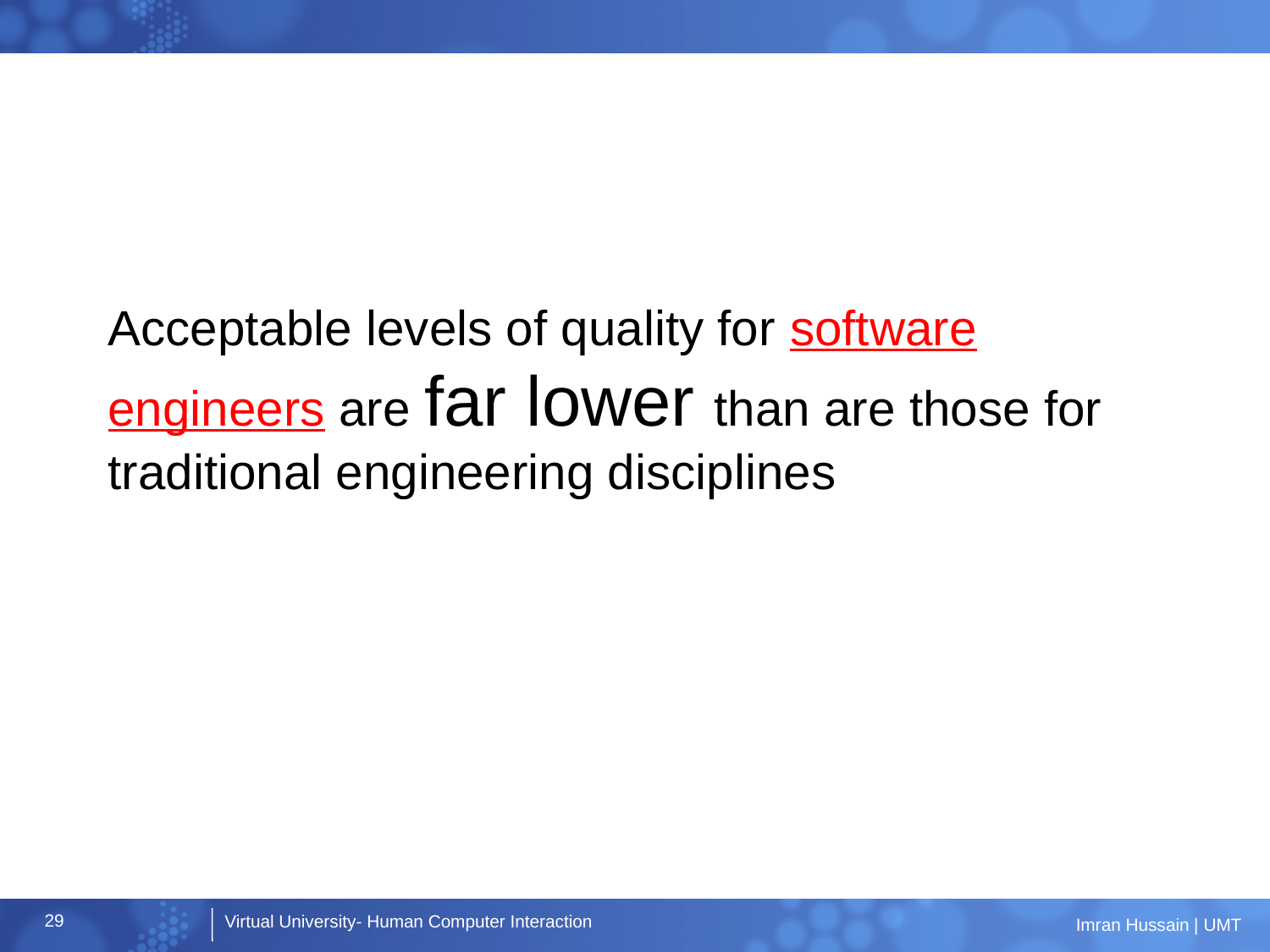

Acceptable levels of quality for software engineers are far lower than are those for traditional engineering disciplines